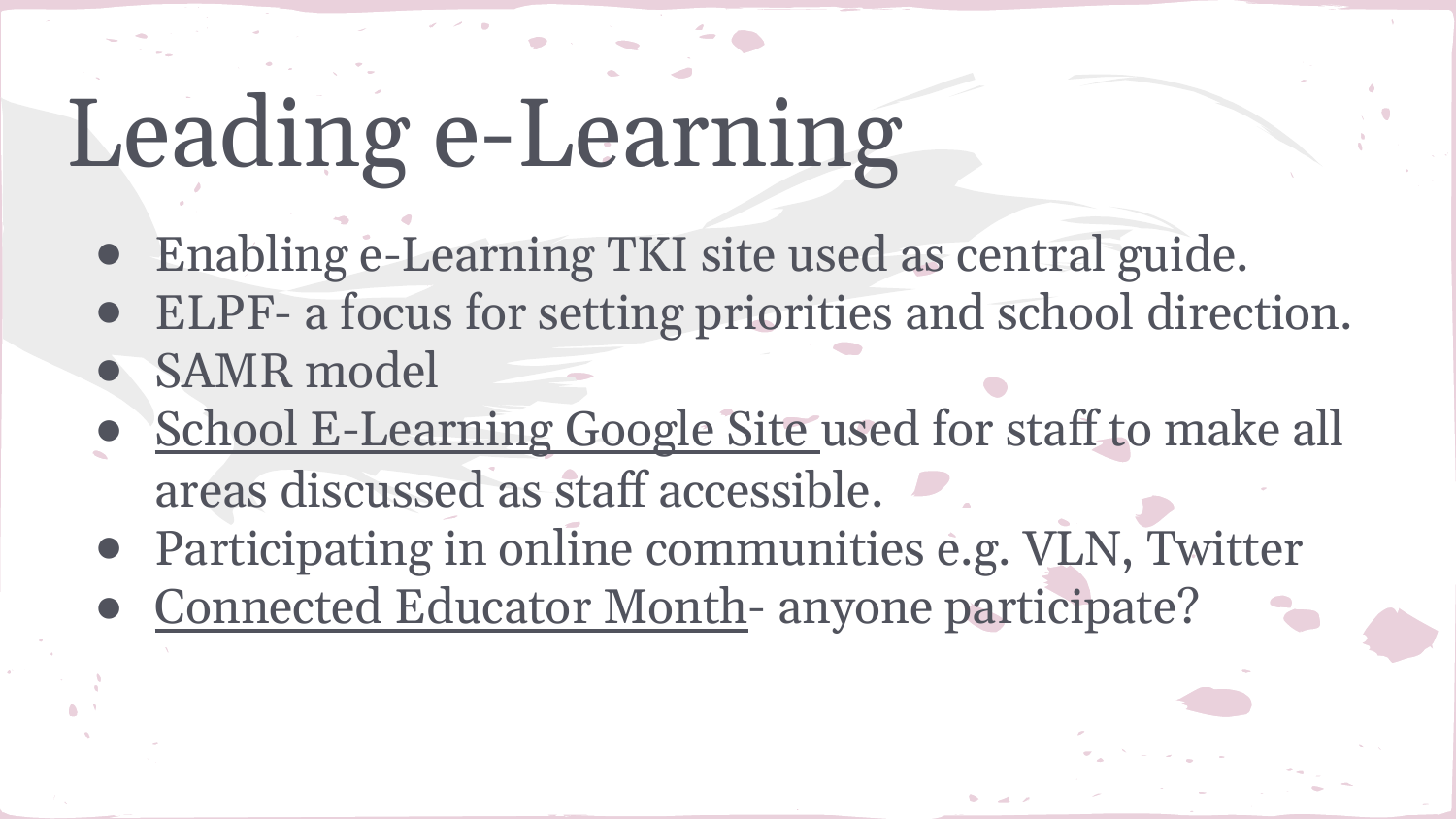

# Leading e-Learning
Enabling e-Learning TKI site used as central guide.
ELPF- a focus for setting priorities and school direction.
SAMR model
School E-Learning Google Site used for staff to make all areas discussed as staff accessible.
Participating in online communities e.g. VLN, Twitter
Connected Educator Month- anyone participate?